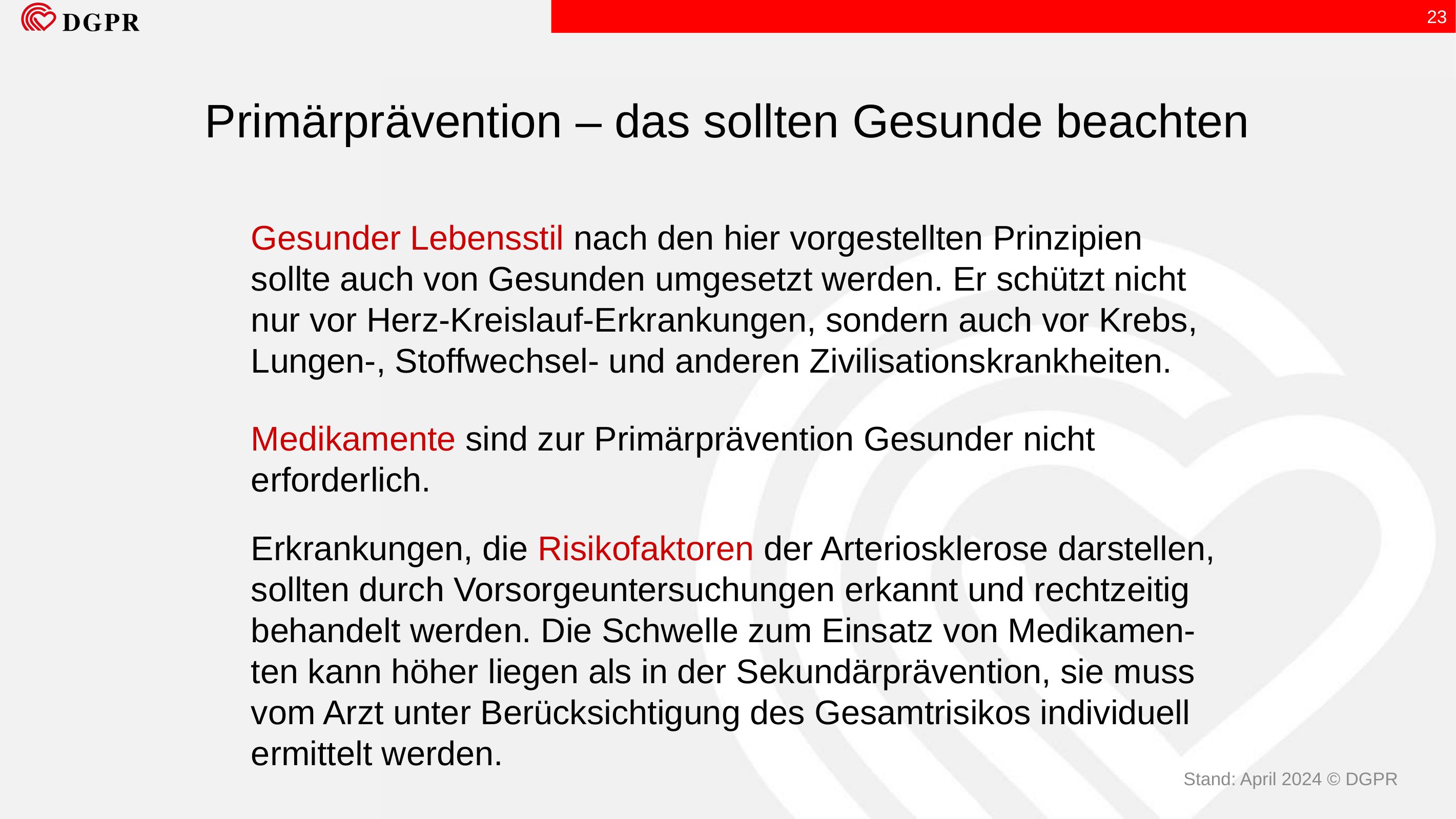

23
Primärprävention – das sollten Gesunde beachten
Gesunder Lebensstil nach den hier vorgestellten Prinzipien sollte auch von Gesunden umgesetzt werden. Er schützt nicht nur vor Herz-Kreislauf-Erkrankungen, sondern auch vor Krebs, Lungen-, Stoffwechsel- und anderen Zivilisationskrankheiten.
Medikamente sind zur Primärprävention Gesunder nicht erforderlich.
Erkrankungen, die Risikofaktoren der Arteriosklerose darstellen, sollten durch Vorsorgeuntersuchungen erkannt und rechtzeitig behandelt werden. Die Schwelle zum Einsatz von Medikamen-ten kann höher liegen als in der Sekundärprävention, sie muss vom Arzt unter Berücksichtigung des Gesamtrisikos individuell ermittelt werden.
Stand: April 2024 © DGPR